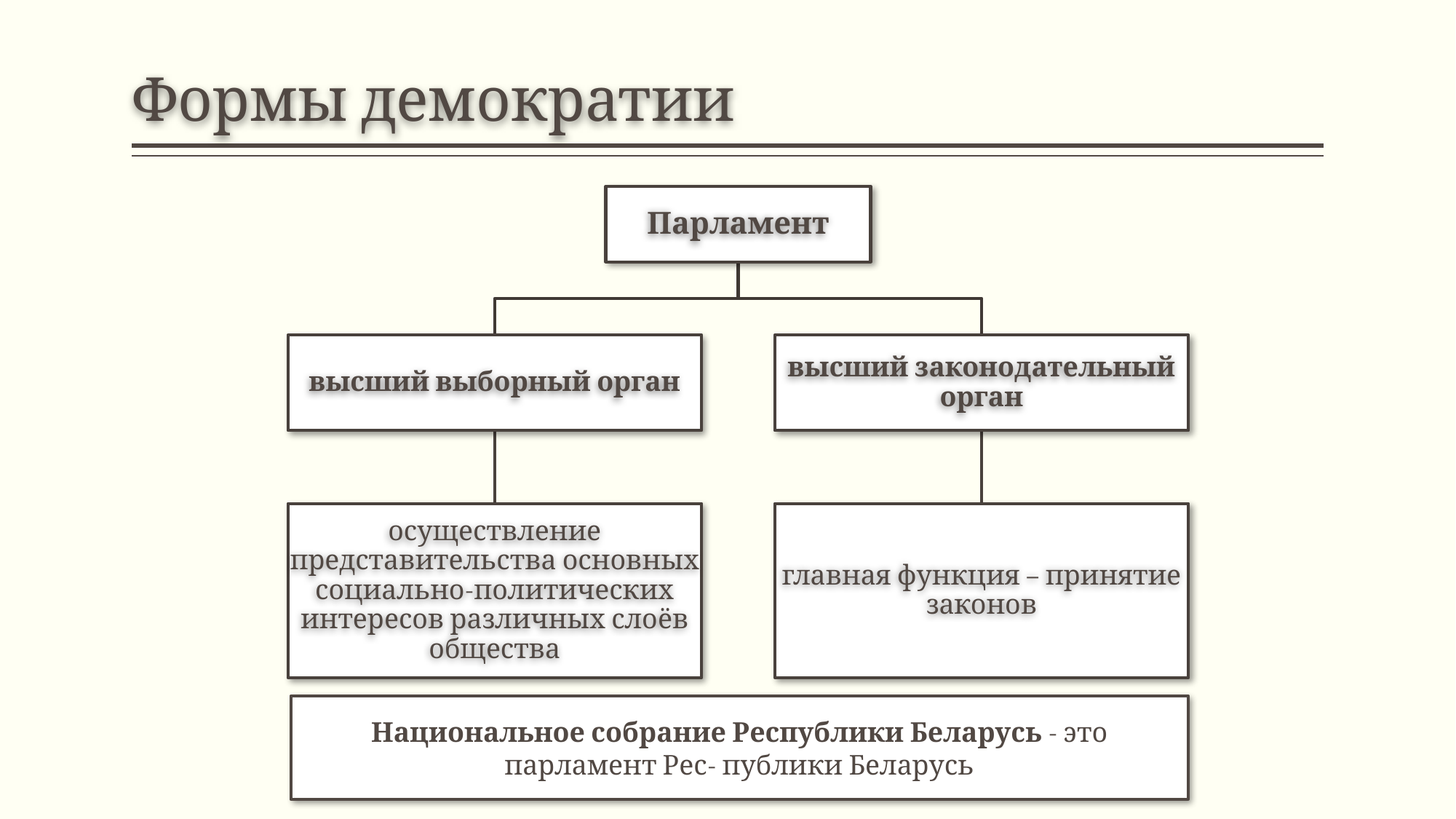

# Формы демократии

Парламент

высший выборный орган

высший законодательный орган

осуществление представительства основных социально-политических интересов различных слоёв общества

главная функция – принятие законов
Национальное собрание Республики Беларусь - это парламент Рес- публики Беларусь